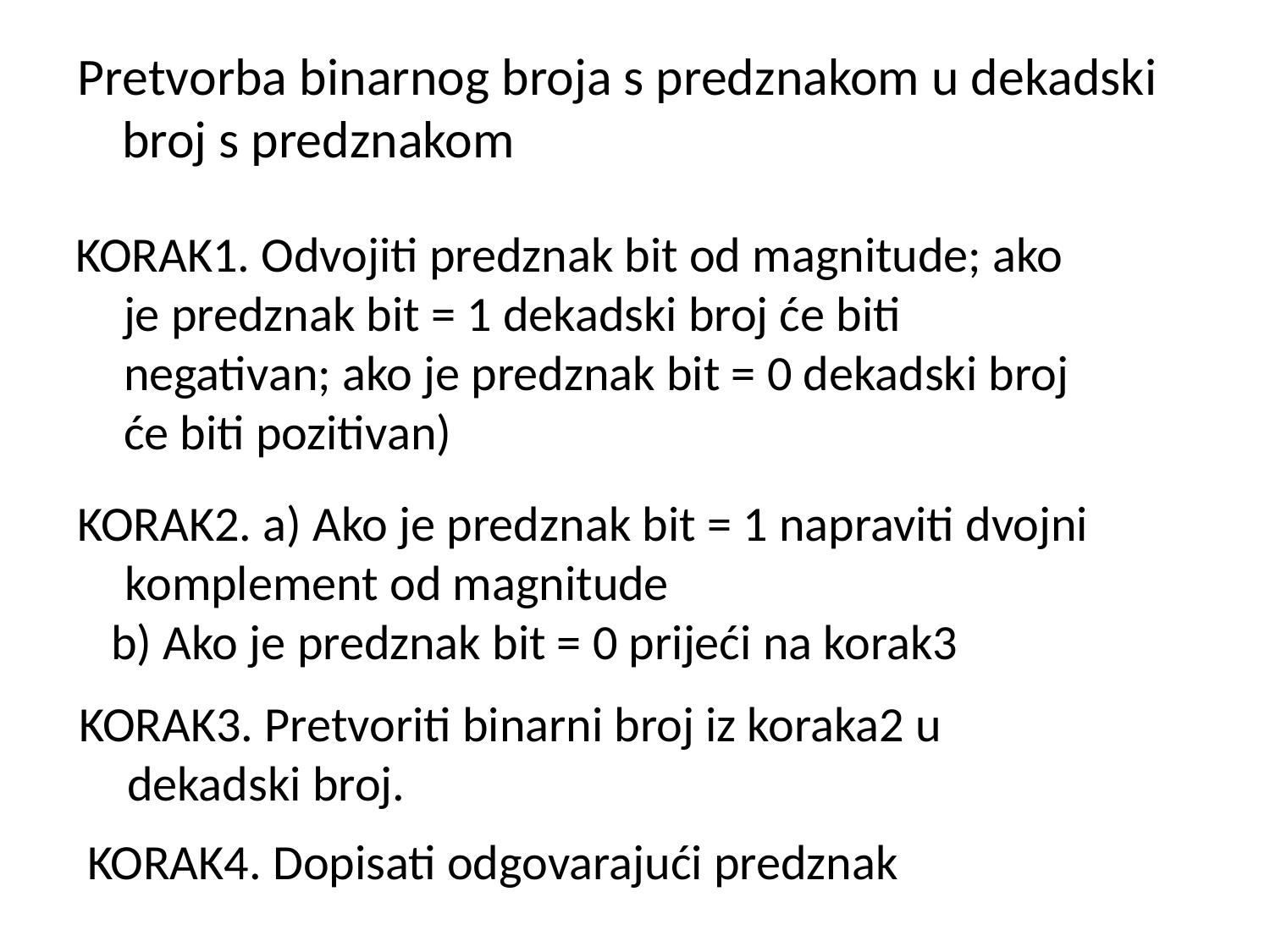

Pretvorba binarnog broja s predznakom u dekadski broj s predznakom
KORAK1. Odvojiti predznak bit od magnitude; ako je predznak bit = 1 dekadski broj će biti negativan; ako je predznak bit = 0 dekadski broj će biti pozitivan)
KORAK2. a) Ako je predznak bit = 1 napraviti dvojni komplement od magnitude
   b) Ako je predznak bit = 0 prijeći na korak3
KORAK3. Pretvoriti binarni broj iz koraka2 u dekadski broj.
KORAK4. Dopisati odgovarajući predznak